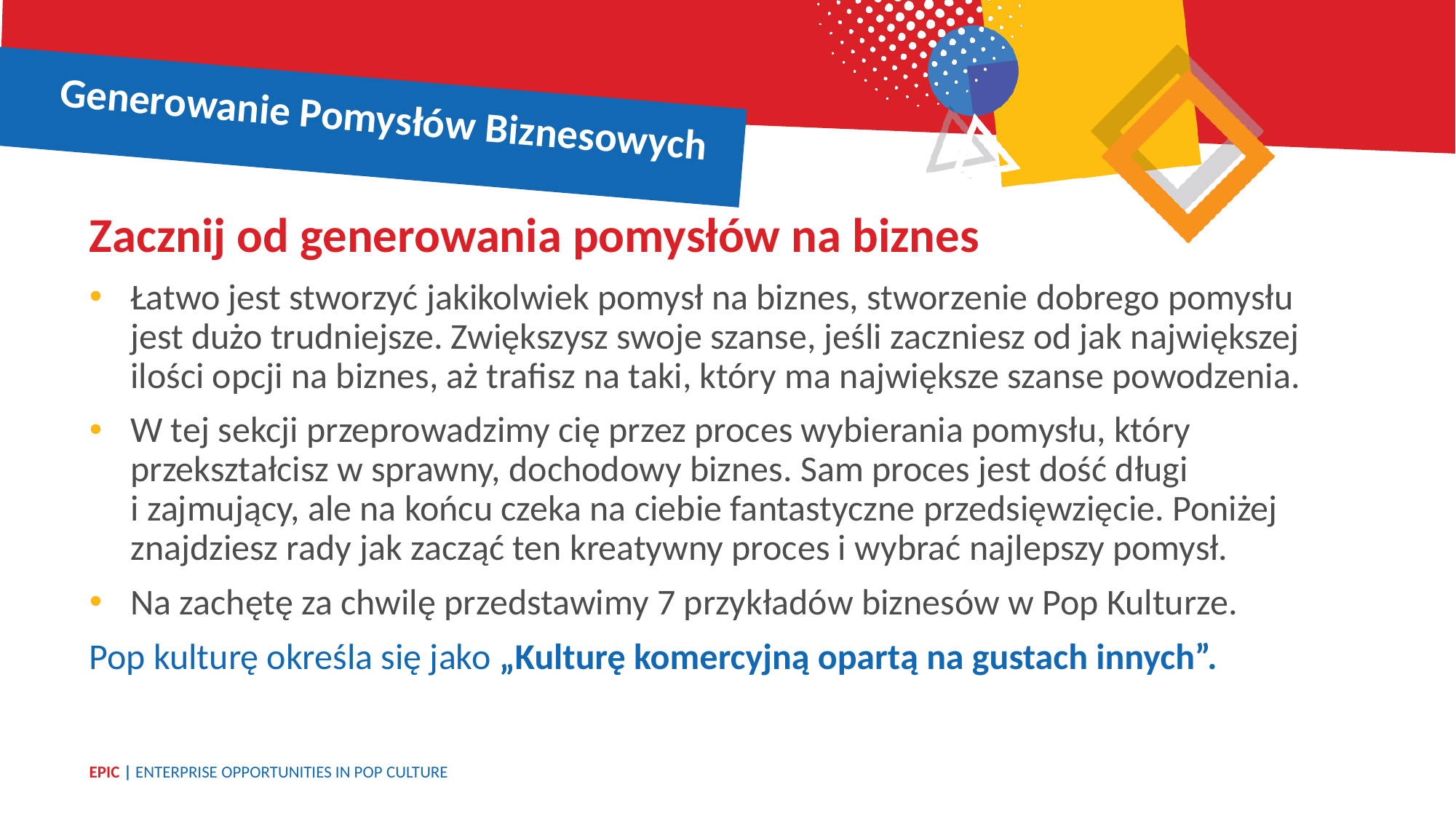

Generowanie Pomysłów Biznesowych

Zacznij od generowania pomysłów na biznes
Łatwo jest stworzyć jakikolwiek pomysł na biznes, stworzenie dobrego pomysłu jest dużo trudniejsze. Zwiększysz swoje szanse, jeśli zaczniesz od jak największej ilości opcji na biznes, aż trafisz na taki, który ma największe szanse powodzenia.
W tej sekcji przeprowadzimy cię przez proces wybierania pomysłu, który przekształcisz w sprawny, dochodowy biznes. Sam proces jest dość długi
i zajmujący, ale na końcu czeka na ciebie fantastyczne przedsięwzięcie. Poniżej znajdziesz rady jak zacząć ten kreatywny proces i wybrać najlepszy pomysł.
Na zachętę za chwilę przedstawimy 7 przykładów biznesów w Pop Kulturze.
Pop kulturę określa się jako „Kulturę komercyjną opartą na gustach innych”.